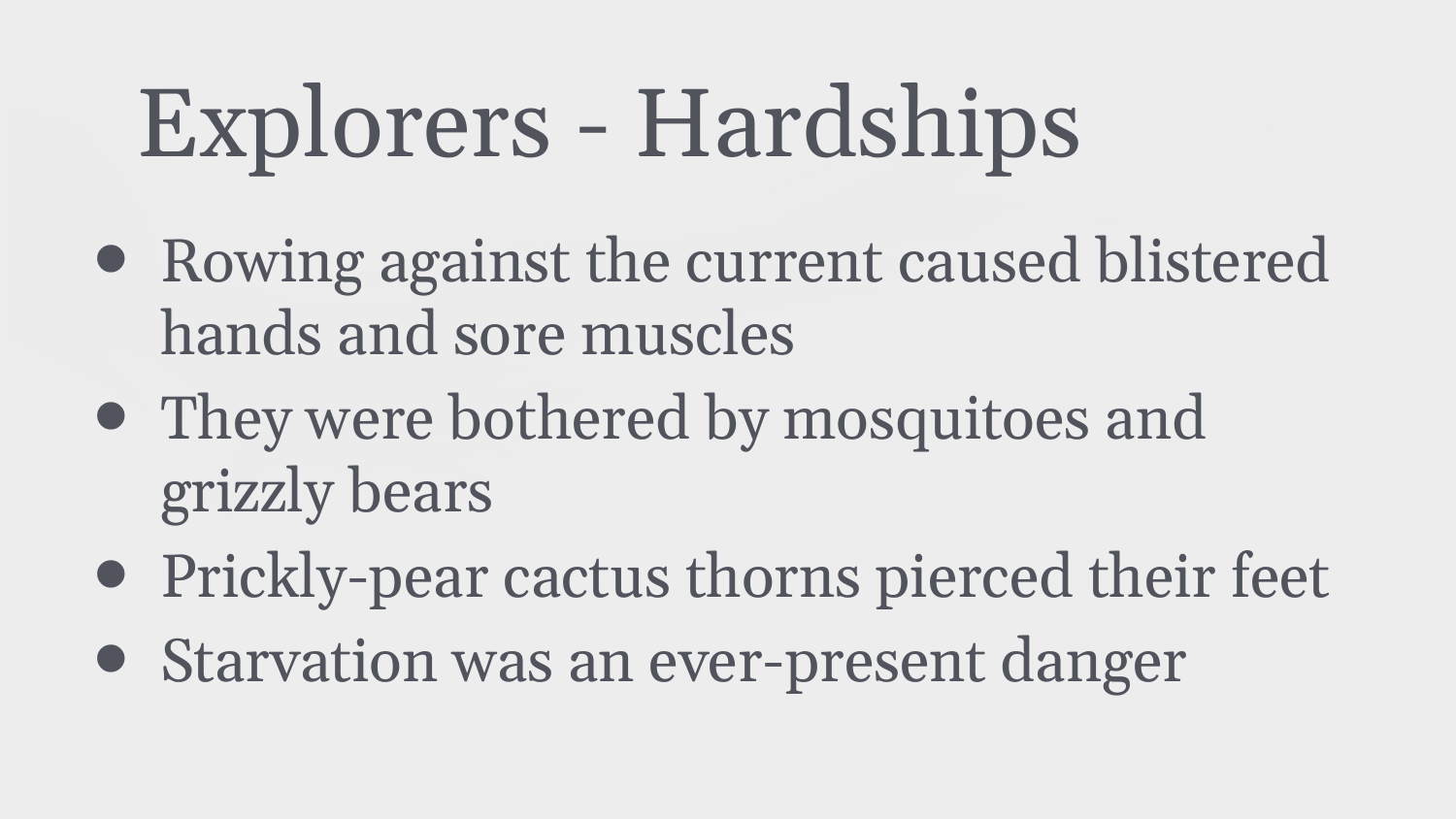

# Explorers - Hardships
Rowing against the current caused blistered hands and sore muscles
They were bothered by mosquitoes and grizzly bears
Prickly-pear cactus thorns pierced their feet
Starvation was an ever-present danger